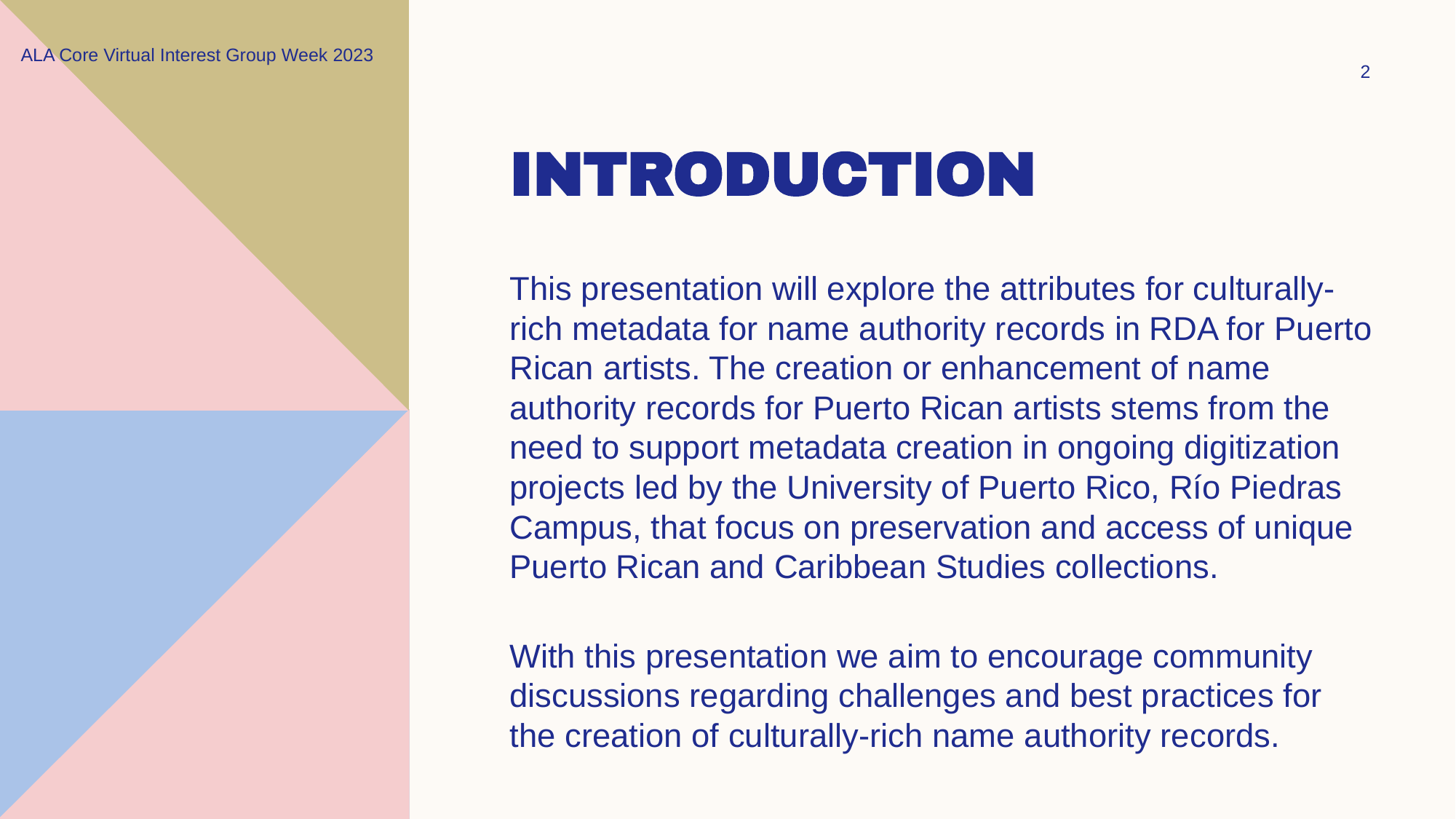

ALA Core Virtual Interest Group Week 2023
2
# Introduction
This presentation will explore the attributes for culturally-rich metadata for name authority records in RDA for Puerto Rican artists. The creation or enhancement of name authority records for Puerto Rican artists stems from the need to support metadata creation in ongoing digitization projects led by the University of Puerto Rico, Río Piedras Campus, that focus on preservation and access of unique Puerto Rican and Caribbean Studies collections.

With this presentation we aim to encourage community discussions regarding challenges and best practices for the creation of culturally-rich name authority records.